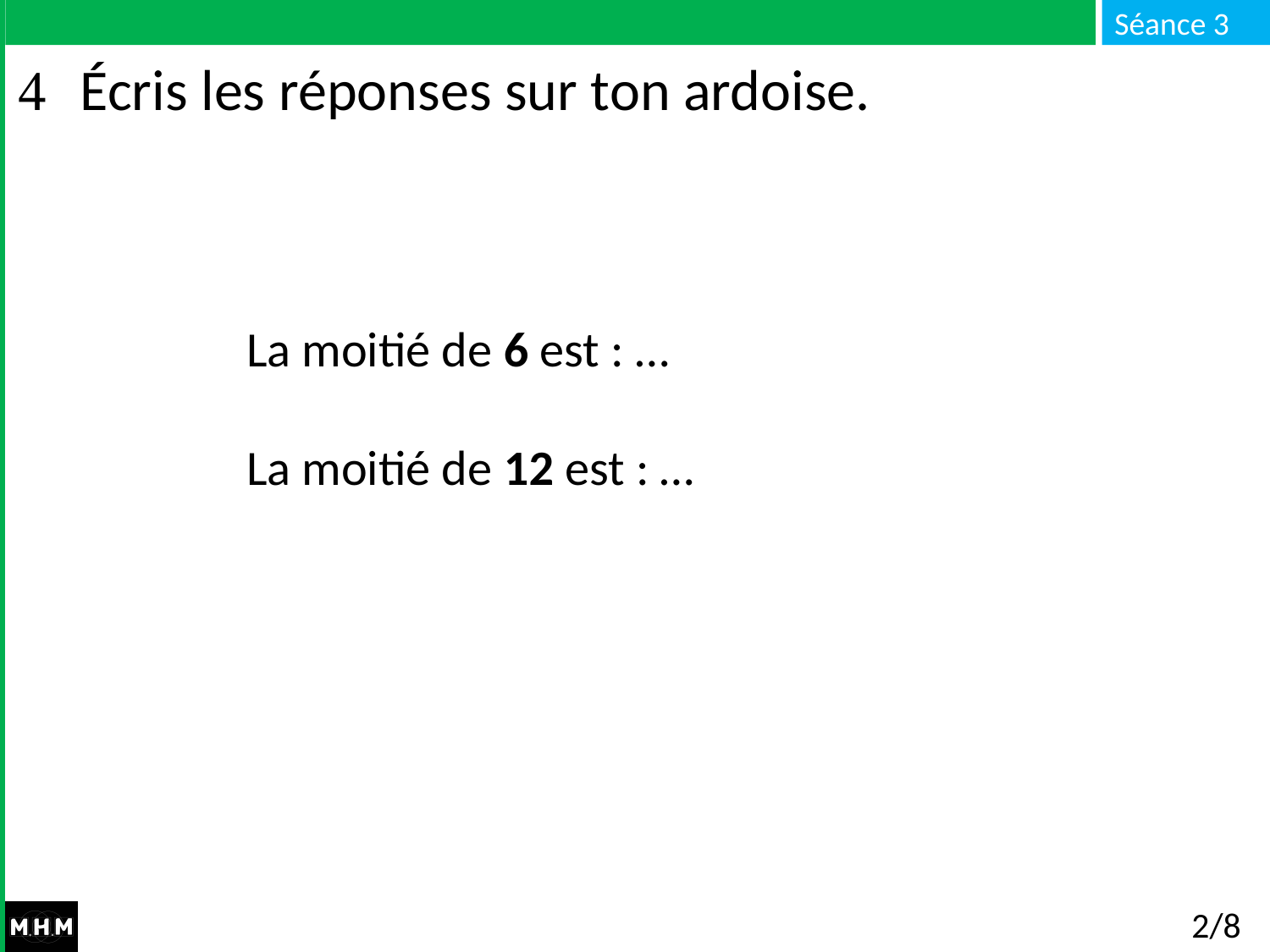

# Écris les réponses sur ton ardoise.
La moitié de 6 est : …
La moitié de 12 est : …

2/8